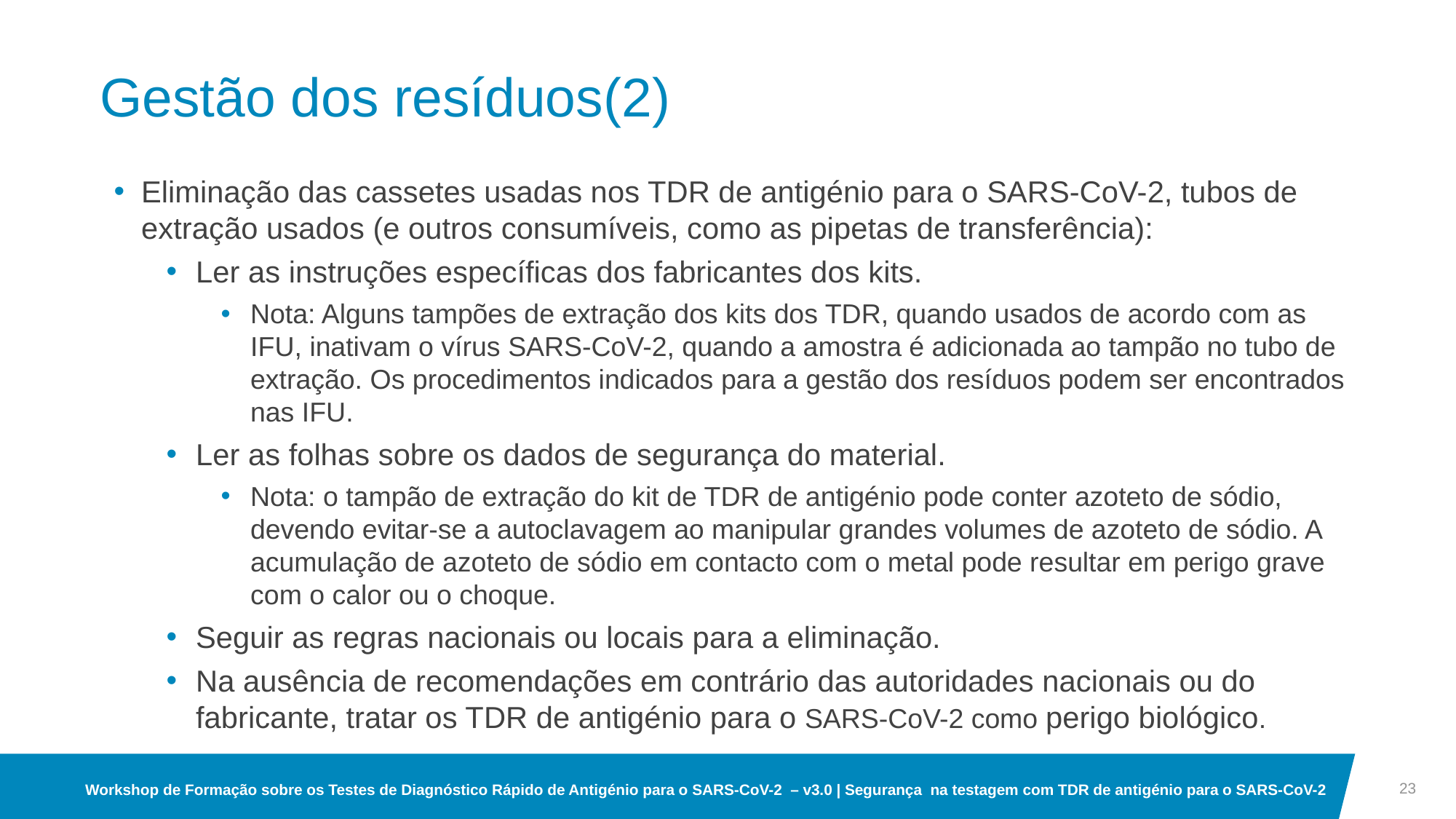

# Gestão dos resíduos(2)

Eliminação das cassetes usadas nos TDR de antigénio para o SARS-CoV-2, tubos de extração usados (e outros consumíveis, como as pipetas de transferência):
Ler as instruções específicas dos fabricantes dos kits.
Nota: Alguns tampões de extração dos kits dos TDR, quando usados de acordo com as IFU, inativam o vírus SARS-CoV-2, quando a amostra é adicionada ao tampão no tubo de extração. Os procedimentos indicados para a gestão dos resíduos podem ser encontrados nas IFU.
Ler as folhas sobre os dados de segurança do material.
Nota: o tampão de extração do kit de TDR de antigénio pode conter azoteto de sódio, devendo evitar-se a autoclavagem ao manipular grandes volumes de azoteto de sódio. A acumulação de azoteto de sódio em contacto com o metal pode resultar em perigo grave com o calor ou o choque.
Seguir as regras nacionais ou locais para a eliminação.
Na ausência de recomendações em contrário das autoridades nacionais ou do fabricante, tratar os TDR de antigénio para o SARS-CoV-2 como perigo biológico.

SARS-CoV-2 Antigen Rapid Diagnostic Test Training Workshop – v3.0 | Safety for SARS-CoV-2 Antigen RDT testing
23
Workshop de Formação sobre os Testes de Diagnóstico Rápido de Antigénio para o SARS-CoV-2  – v3.0 | Segurança  na testagem com TDR de antigénio para o SARS-CoV-2